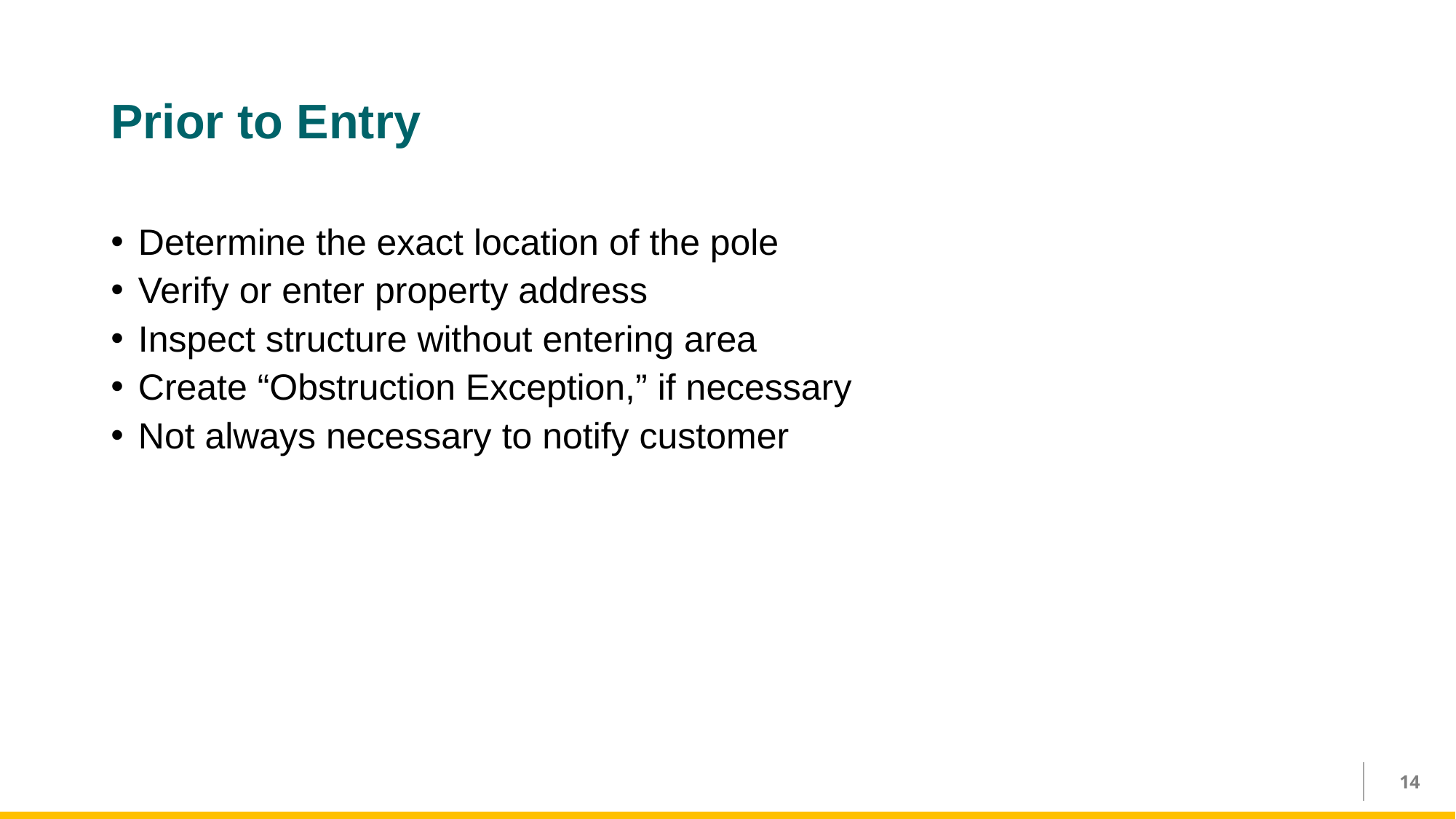

# Prior to Entry
Determine the exact location of the pole
Verify or enter property address
Inspect structure without entering area
Create “Obstruction Exception,” if necessary
Not always necessary to notify customer